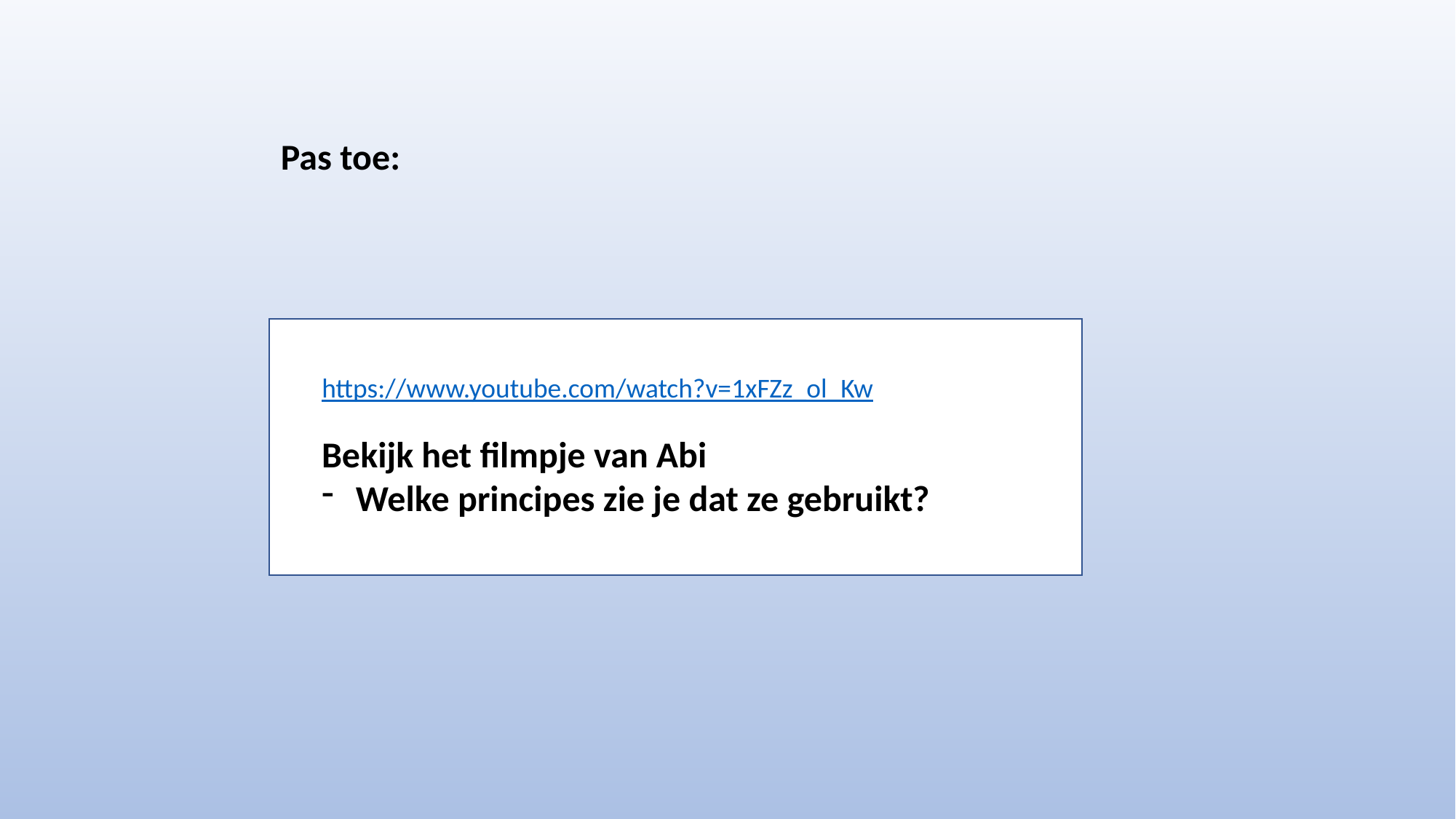

Pas toe:

https://www.youtube.com/watch?v=1xFZz_ol_Kw
Bekijk het filmpje van Abi
Welke principes zie je dat ze gebruikt?